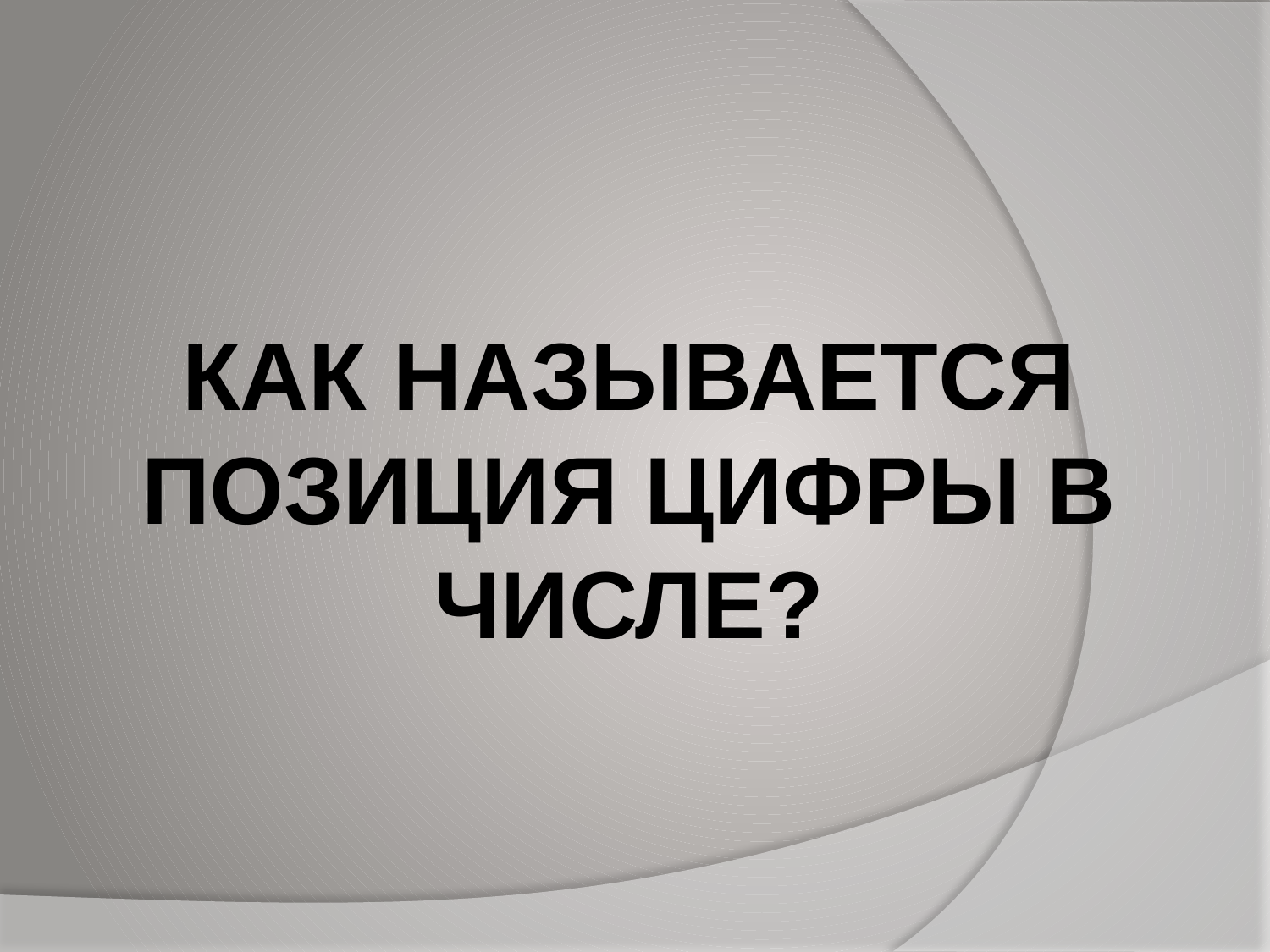

# КАК НАЗЫВАЕТСЯ ПОЗИЦИЯ ЦИФРЫ В ЧИСЛЕ?